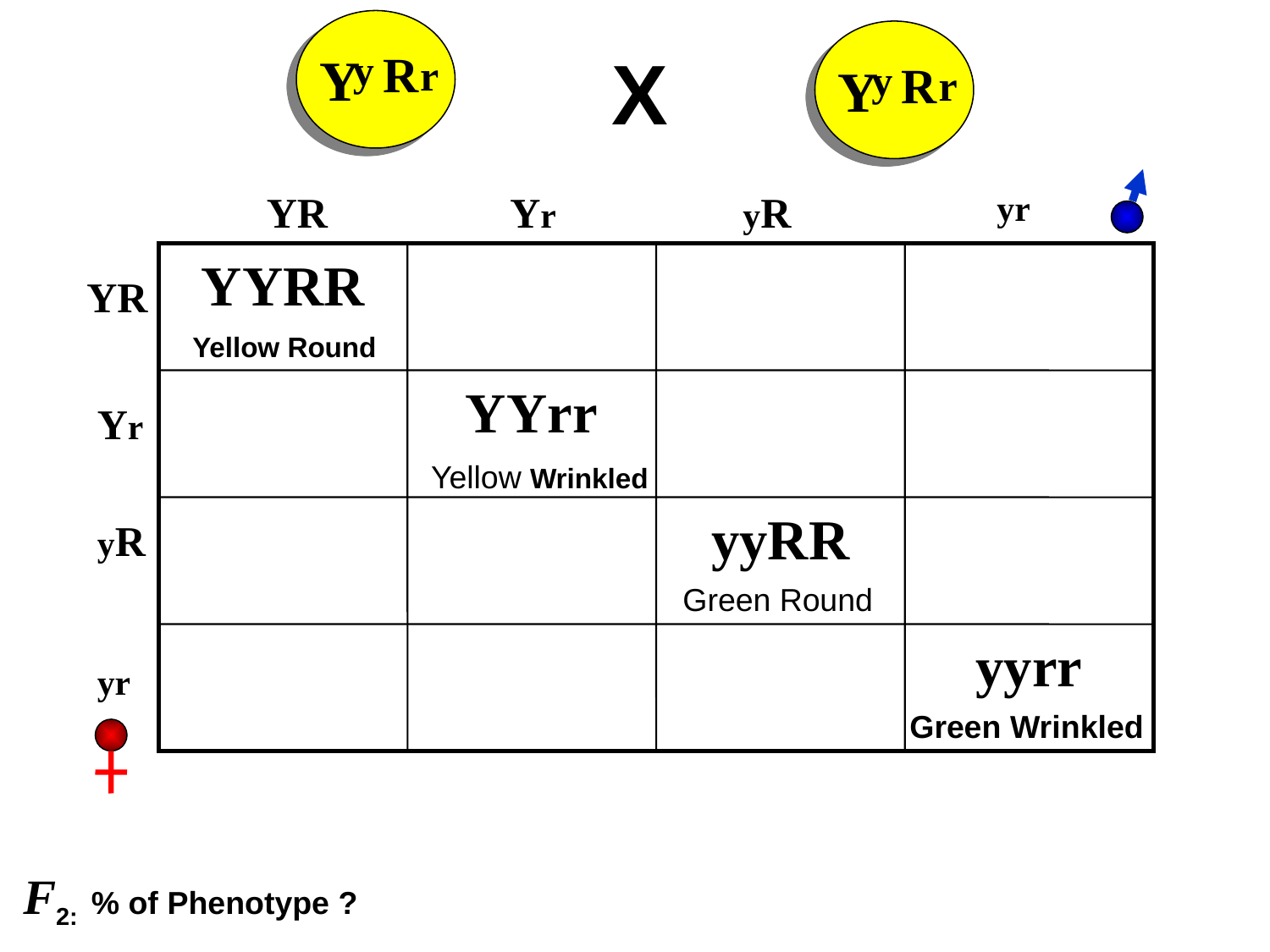

y
R
Y
r

y
R
Y
r
X

YR
Yr
yR
yr
YYRR

YR
Yellow Round

YYrr

Yr
Yellow Wrinkled

yyRR

yR
Green Round

yyrr
yr
Green Wrinkled

F2:  % of Phenotype ?